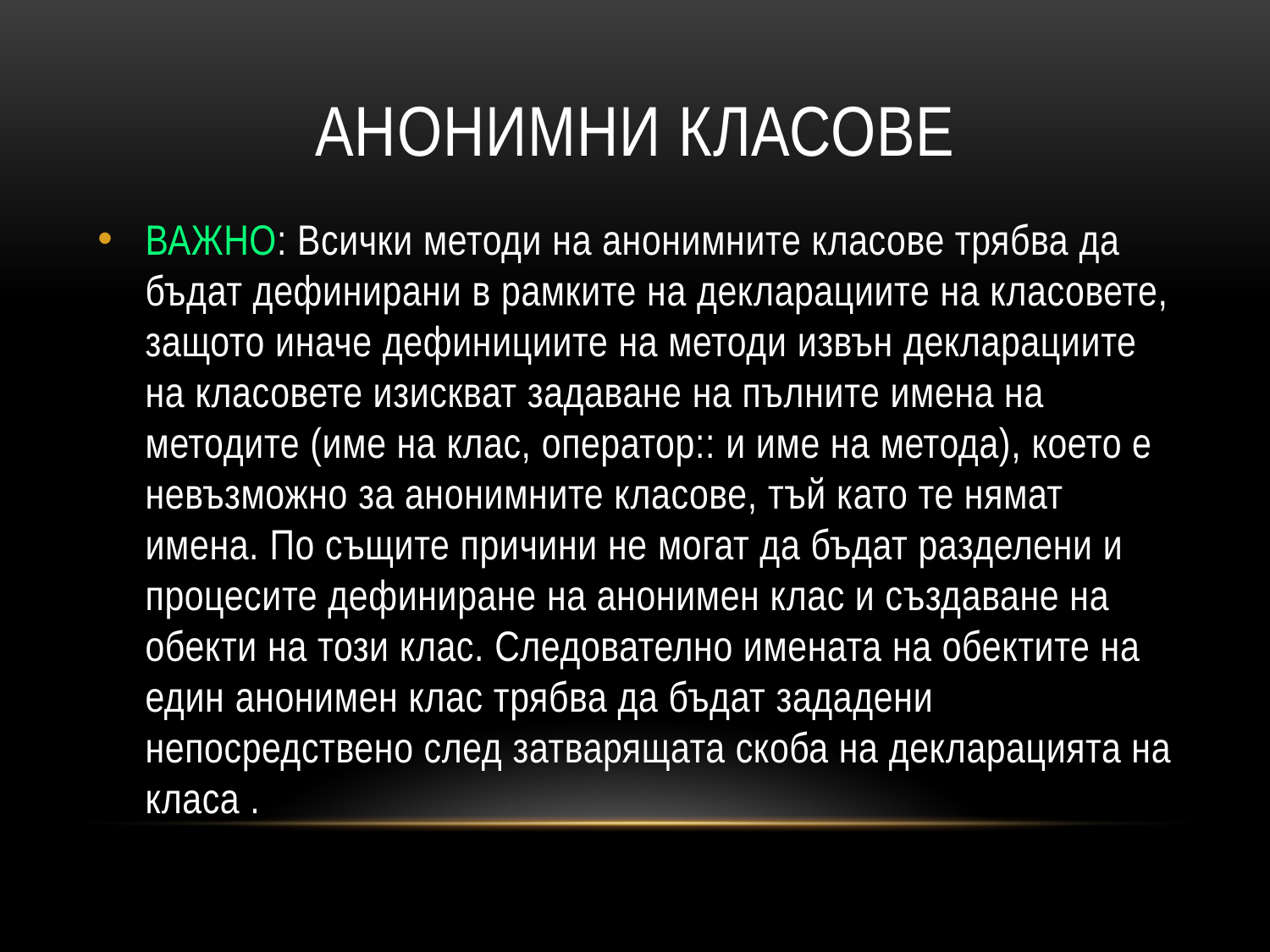

# Анонимни класове
ВАЖНО: Всички методи на анонимните класове трябва да бъдат дефинирани в рамките на декларациите на класовете, защото иначе дефинициите на методи извън декларациите на класовете изискват задаване на пълните имена на методите (име на клас, оператор:: и име на метода), което е невъзможно за анонимните класове, тъй като те нямат имена. По същите причини не могат да бъдат разделени и процесите дефиниране на анонимен клас и създаване на обекти на този клас. Следователно имената на обектите на един анонимен клас трябва да бъдат зададени непосредствено след затварящата скоба на декларацията на класа .